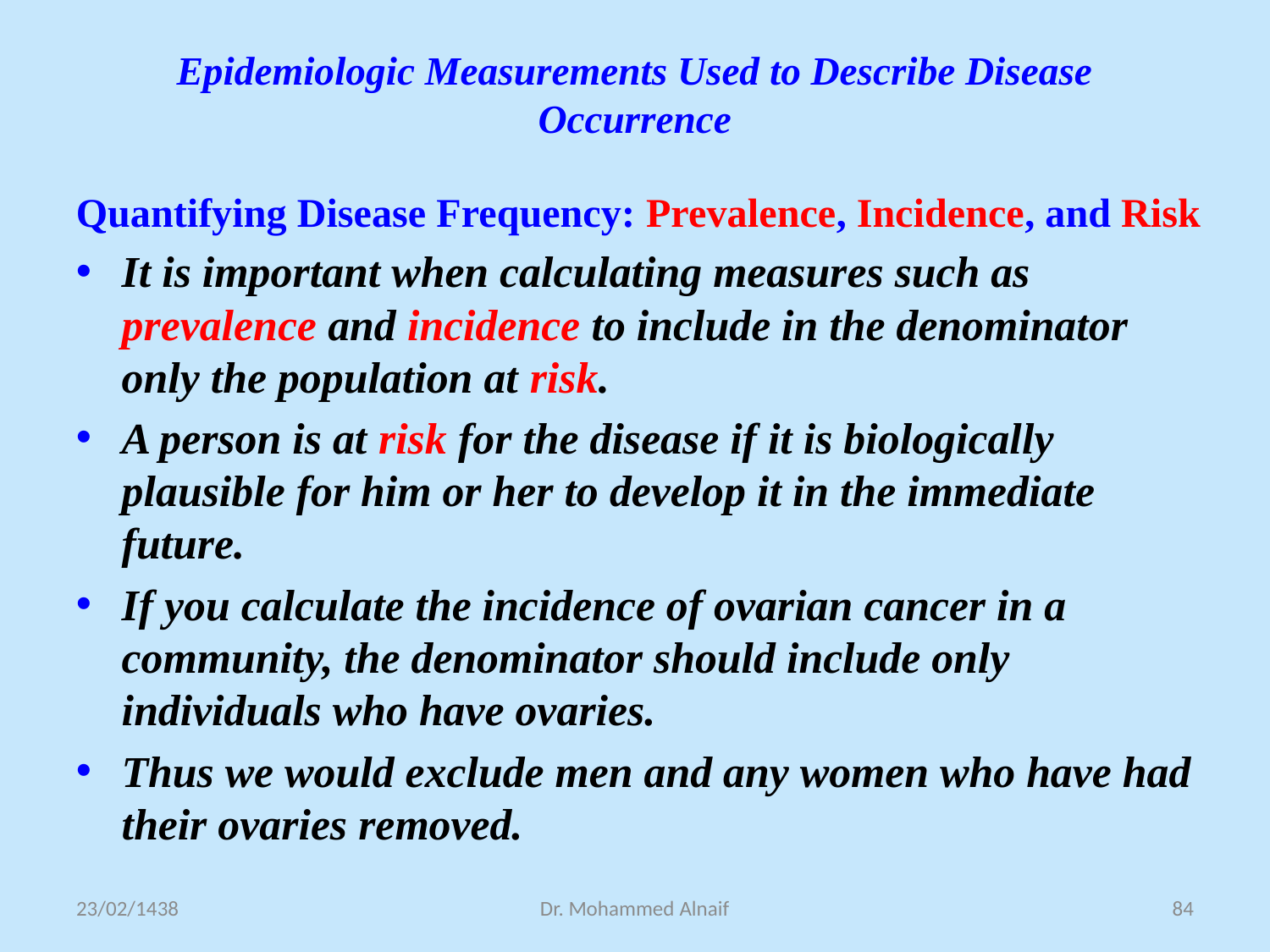

# Epidemiologic Measurements Used to Describe Disease Occurrence
Quantifying Disease Frequency: Prevalence, Incidence, and Risk
It is important when calculating measures such as prevalence and incidence to include in the denominator only the population at risk.
A person is at risk for the disease if it is biologically plausible for him or her to develop it in the immediate future.
If you calculate the incidence of ovarian cancer in a community, the denominator should include only individuals who have ovaries.
Thus we would exclude men and any women who have had their ovaries removed.
23/02/1438
Dr. Mohammed Alnaif
84